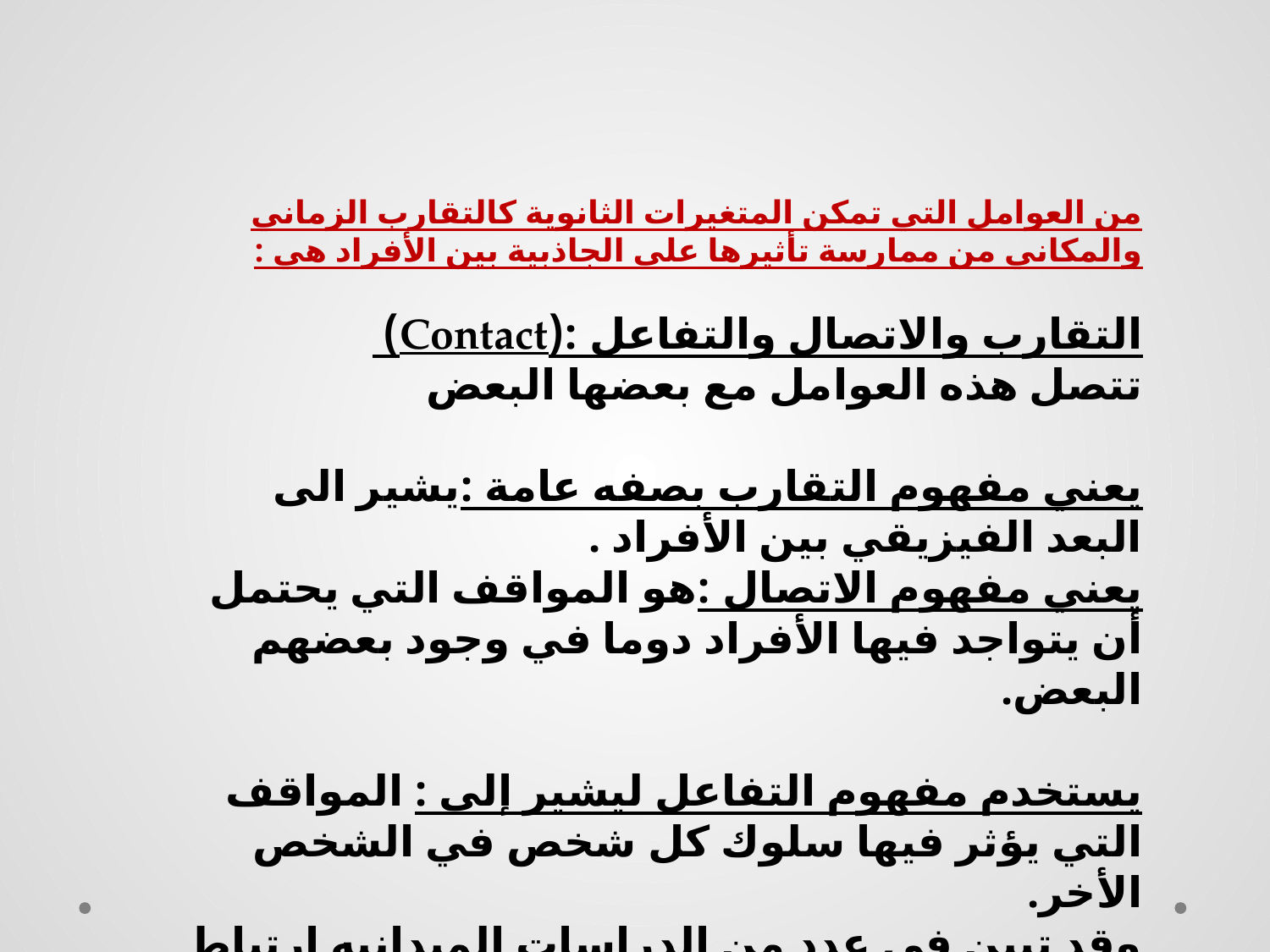

من العوامل التي تمكن المتغيرات الثانوية كالتقارب الزماني والمكاني من ممارسة تأثيرها على الجاذبية بين الأفراد هي :

التقارب والاتصال والتفاعل :(Contact)
تتصل هذه العوامل مع بعضها البعض

يعني مفهوم التقارب بصفه عامة :يشير الى  البعد الفيزيقي بين الأفراد .
يعني مفهوم الاتصال :هو المواقف التي يحتمل أن يتواجد فيها الأفراد دوما في وجود بعضهم البعض.

يستخدم مفهوم التفاعل ليشير إلى : المواقف التي يؤثر فيها سلوك كل شخص في الشخص الأخر.
وقد تبين فى عدد من الدراسات الميدانيه ارتباط البعد الفيزيقي بين الافراد بالانتماء .